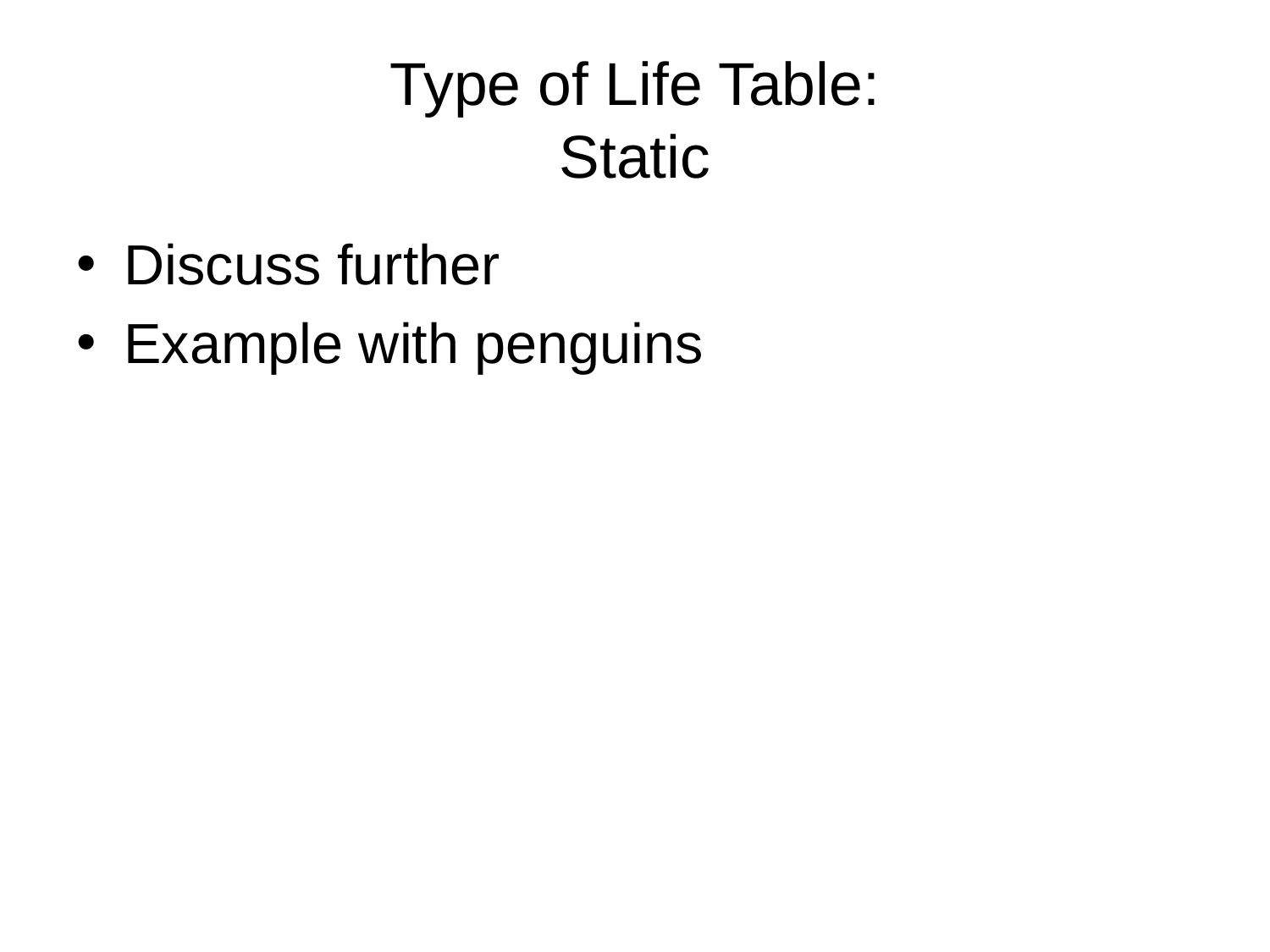

# Type of Life Table: Static
Discuss further
Example with penguins